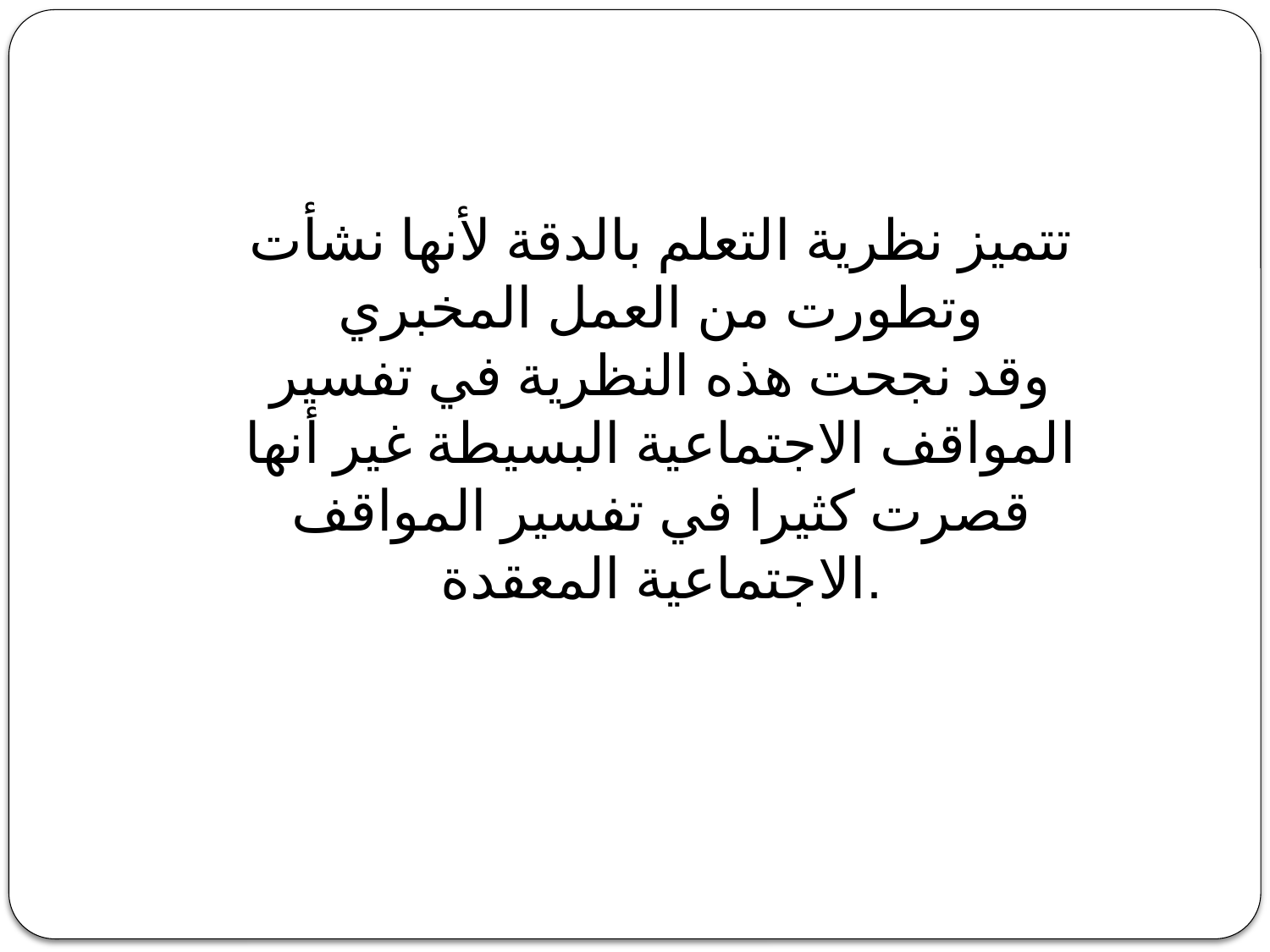

تتميز نظرية التعلم بالدقة لأنها نشأت وتطورت من العمل المخبري
وقد نجحت هذه النظرية في تفسير المواقف الاجتماعية البسيطة غير أنها قصرت كثيرا في تفسير المواقف الاجتماعية المعقدة.